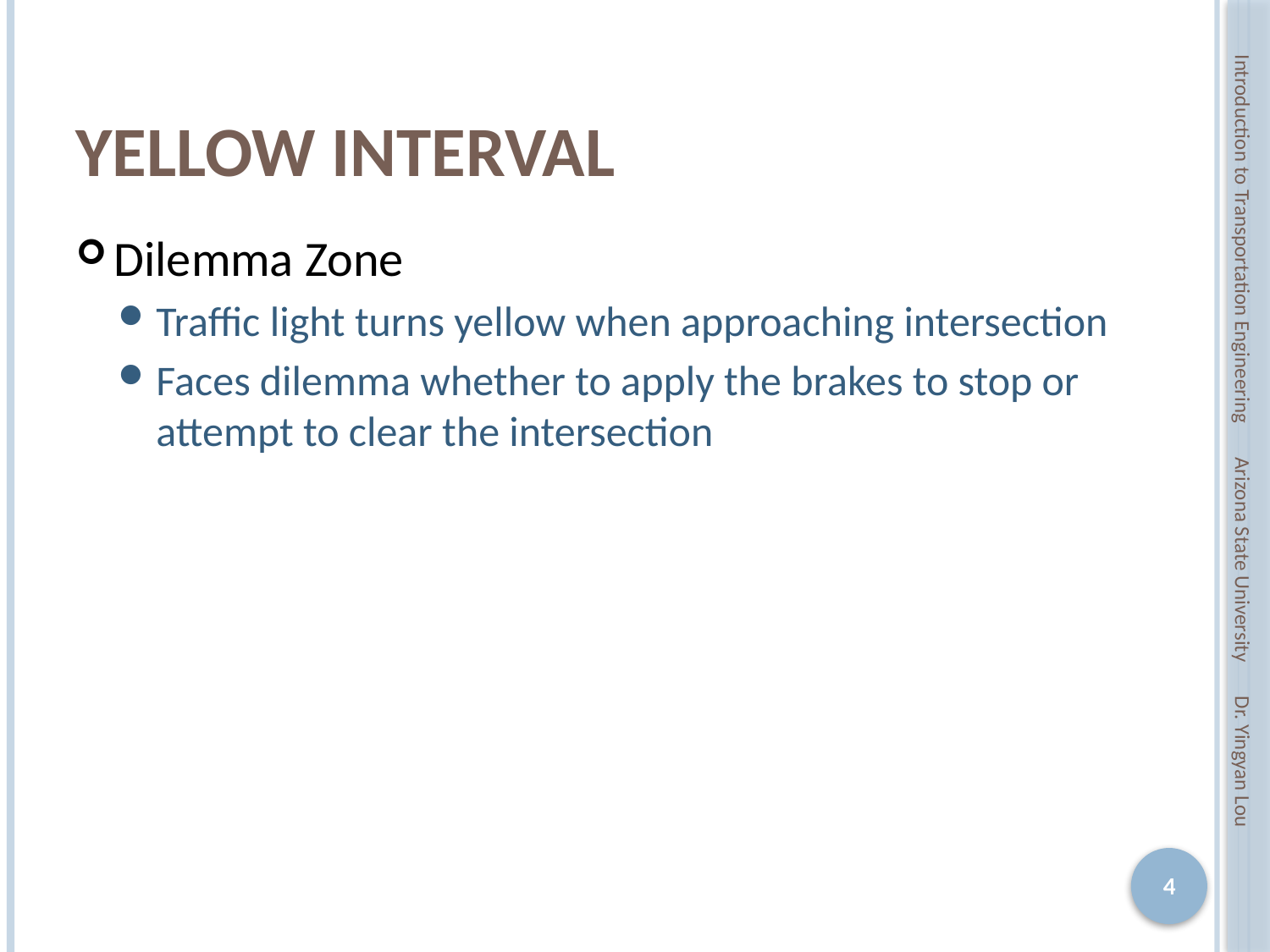

# Yellow Interval
Dilemma Zone
Traffic light turns yellow when approaching intersection
Faces dilemma whether to apply the brakes to stop or attempt to clear the intersection

Introduction to Transportation Engineering       Arizona State University       Dr. Yingyan Lou
4